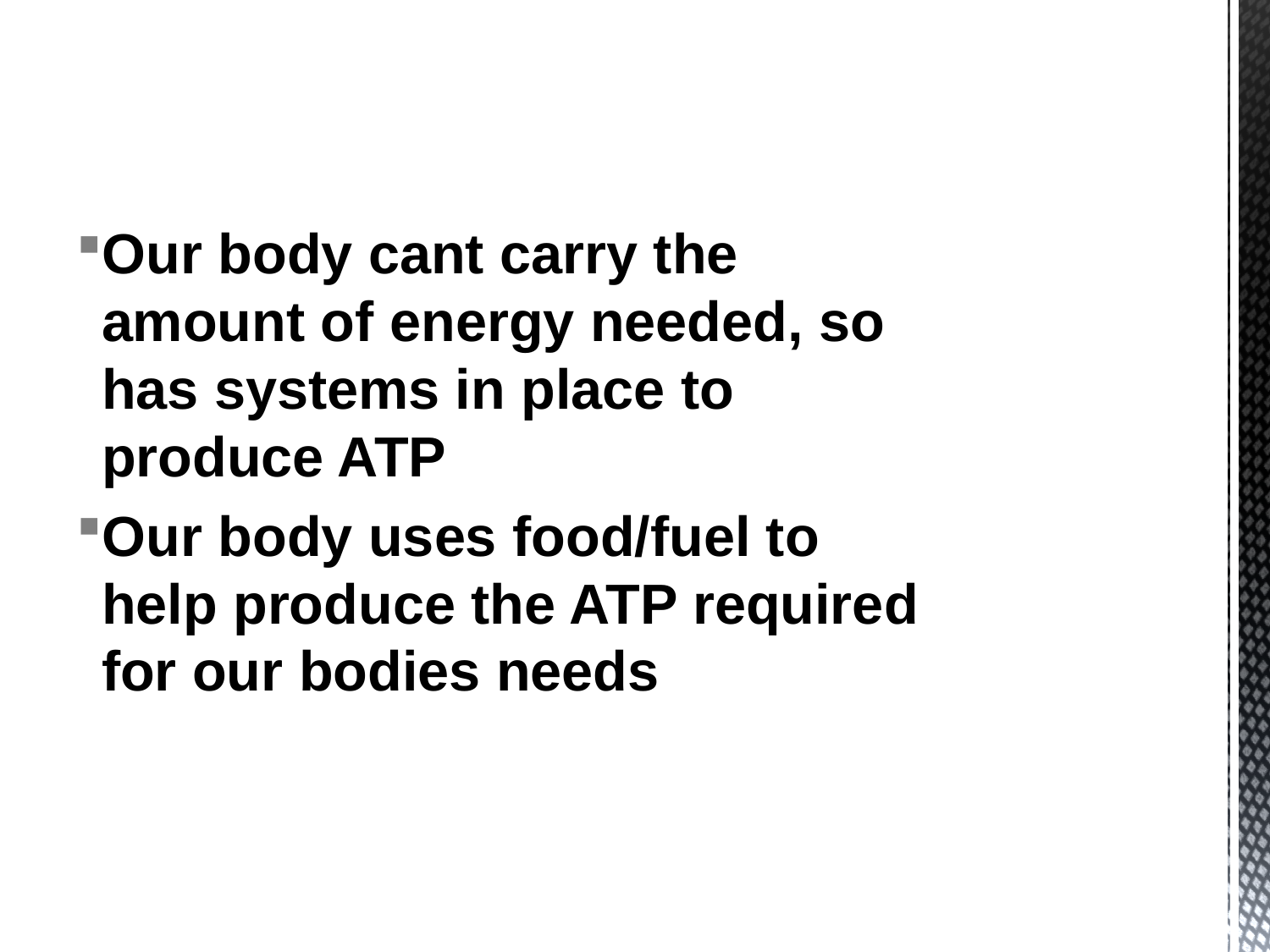

Our body cant carry the amount of energy needed, so has systems in place to produce ATP
Our body uses food/fuel to help produce the ATP required for our bodies needs